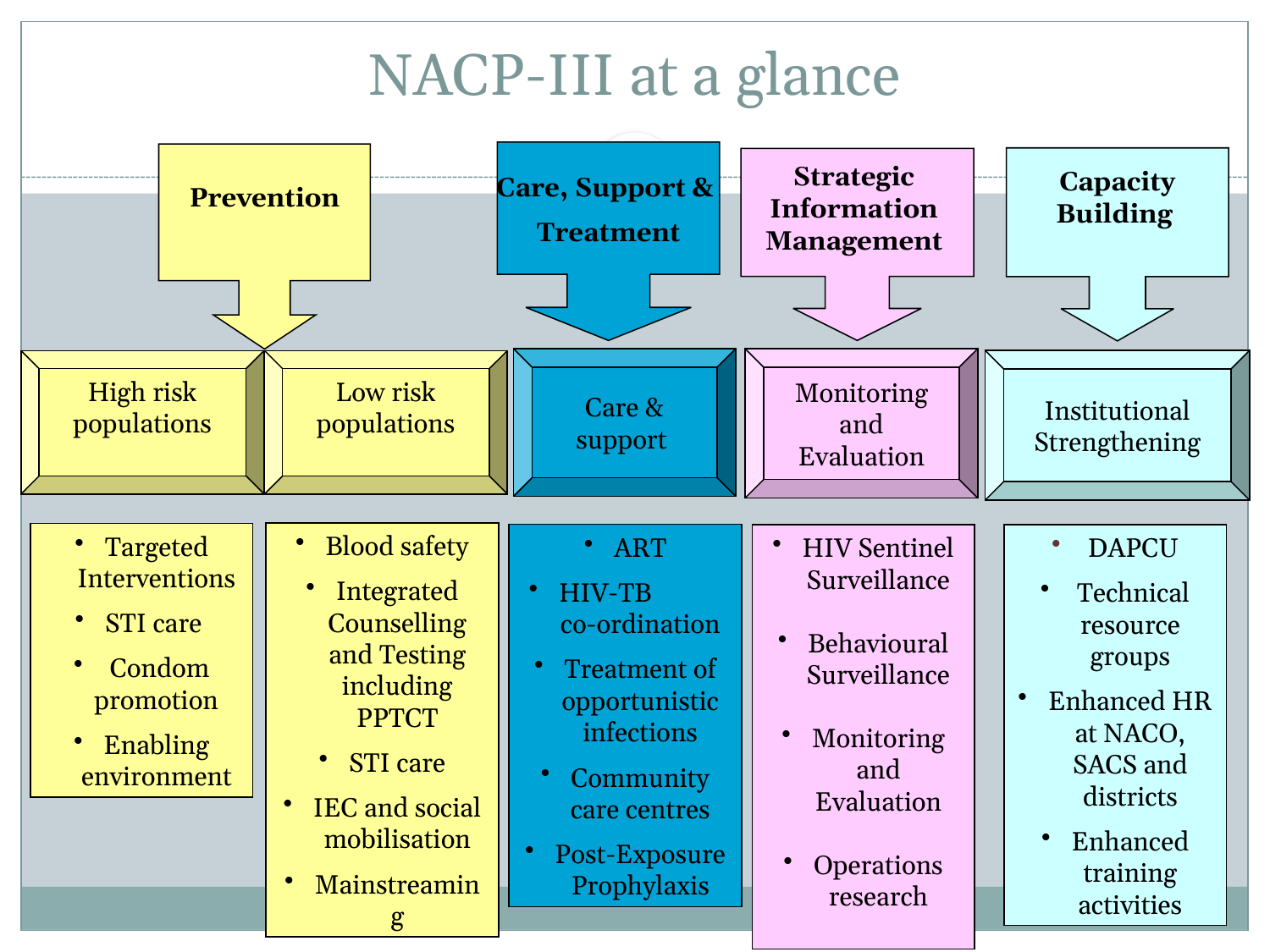

NACP-III at a glance
Care, Support &
Treatment
Prevention

Capacity Building

Strategic
Information
Management
Care & support
Monitoring and Evaluation
High risk populations

Low risk populations

Institutional Strengthening
Blood safety
Integrated Counselling and Testing including PPTCT
STI care
IEC and social mobilisation
Mainstreaming
Targeted Interventions
STI care
 Condom promotion
Enabling environment
ART
HIV-TB            co-ordination
Treatment of opportunistic infections
Community care centres
Post-Exposure Prophylaxis
HIV Sentinel Surveillance

Behavioural Surveillance

Monitoring and Evaluation

Operations research

 DAPCU
 Technical resource groups
Enhanced HR at NACO, SACS and districts
Enhanced training activities